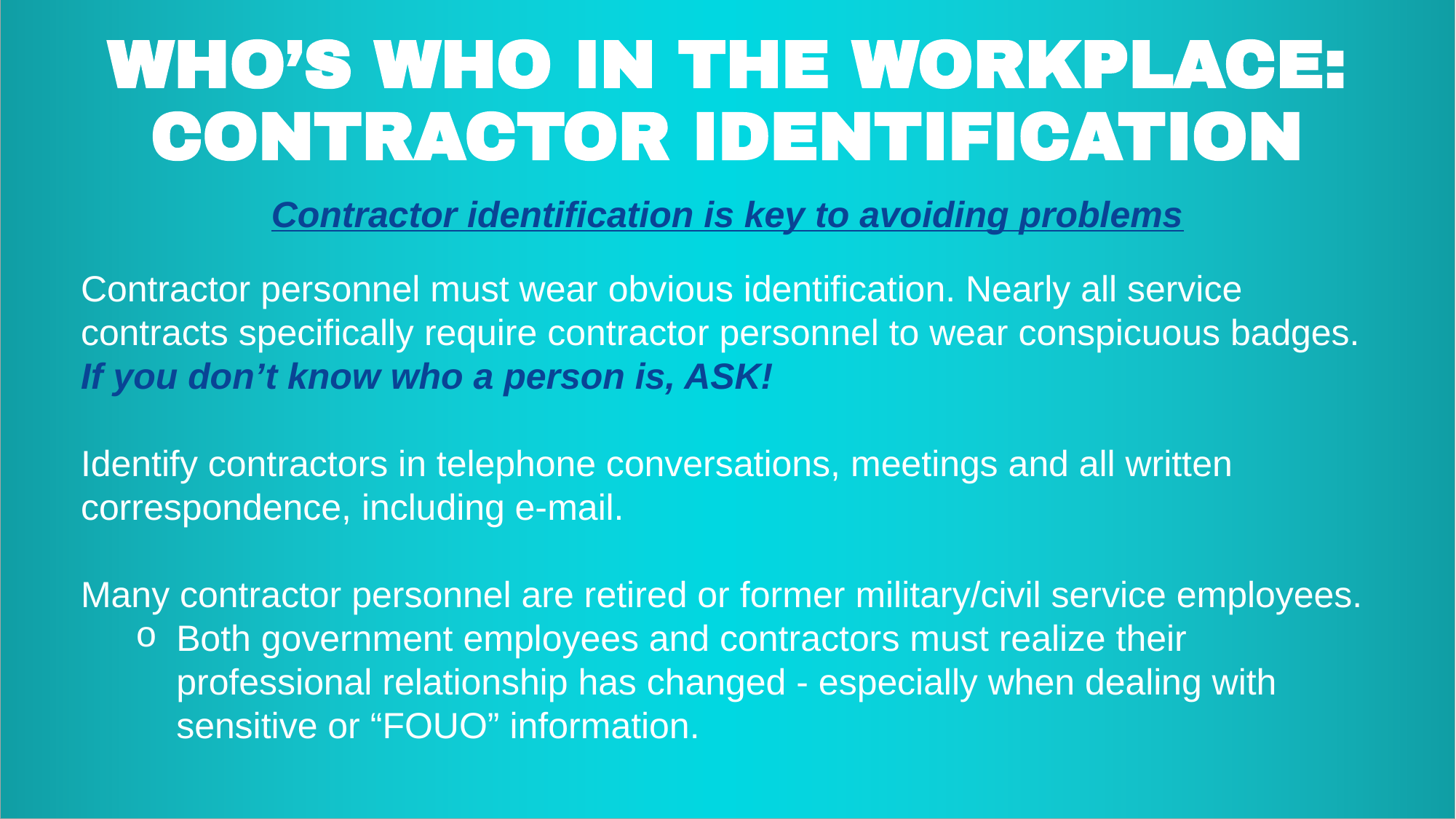

WHO’S WHO IN THE WORKPLACE: CONTRACTOR IDENTIFICATION
Contractor identification is key to avoiding problems
Contractor personnel must wear obvious identification. Nearly all service contracts specifically require contractor personnel to wear conspicuous badges. If you don’t know who a person is, ASK!
Identify contractors in telephone conversations, meetings and all written correspondence, including e-mail.
Many contractor personnel are retired or former military/civil service employees.
Both government employees and contractors must realize their professional relationship has changed - especially when dealing with sensitive or “FOUO” information.